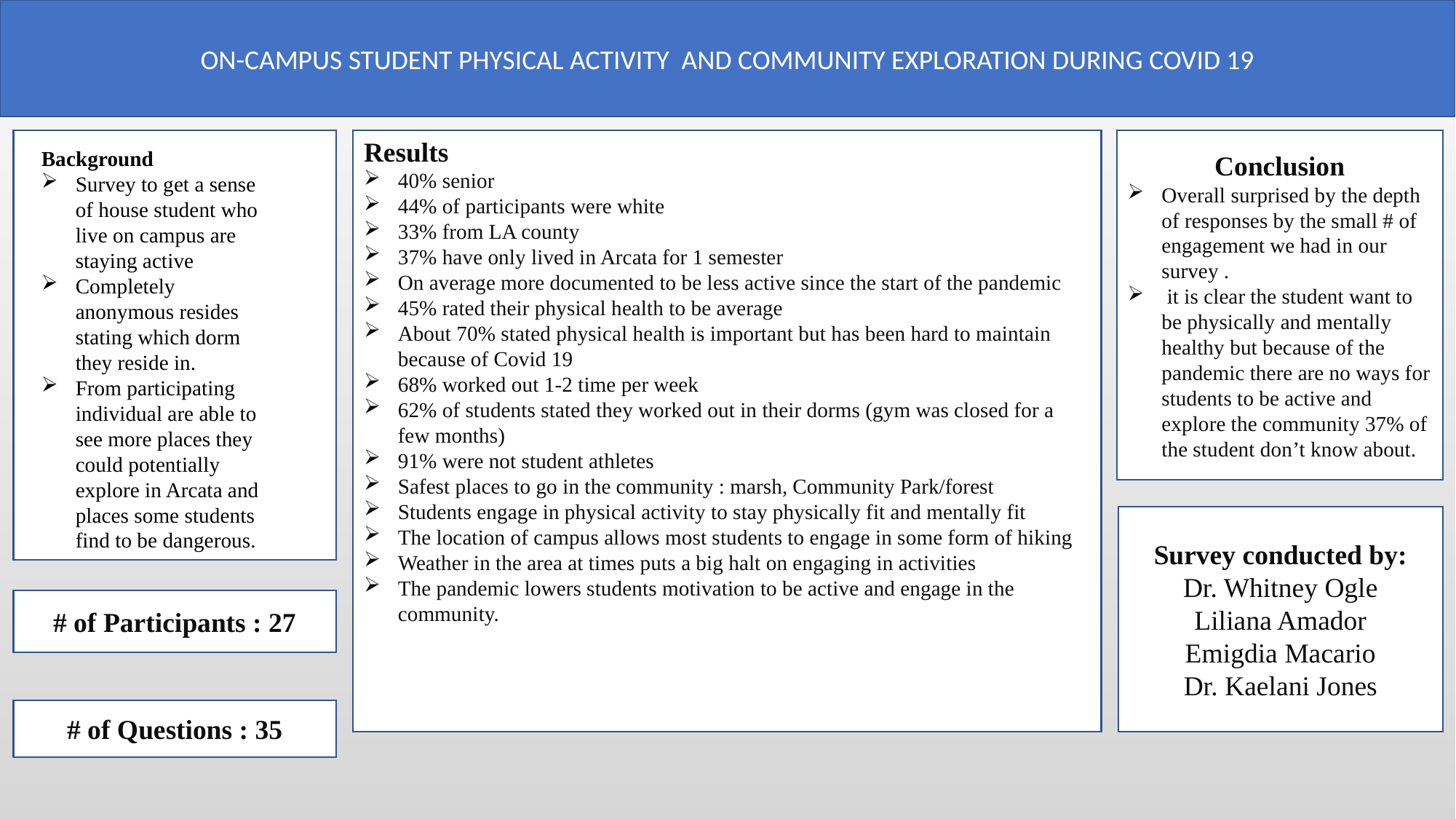

ON-CAMPUS STUDENT PHYSICAL ACTIVITY  AND COMMUNITY EXPLORATION DURING COVID 19

Conclusion
Overall surprised by the depth of responses by the small # of engagement we had in our survey .
 it is clear the student want to be physically and mentally healthy but because of the pandemic there are no ways for students to be active and explore the community 37% of the student don’t know about.
Results
40% senior
44% of participants were white
33% from LA county
37% have only lived in Arcata for 1 semester
On average more documented to be less active since the start of the pandemic
45% rated their physical health to be average
About 70% stated physical health is important but has been hard to maintain because of Covid 19
68% worked out 1-2 time per week
62% of students stated they worked out in their dorms (gym was closed for a few months)
91% were not student athletes
Safest places to go in the community : marsh, Community Park/forest
Students engage in physical activity to stay physically fit and mentally fit
The location of campus allows most students to engage in some form of hiking
Weather in the area at times puts a big halt on engaging in activities
The pandemic lowers students motivation to be active and engage in the community.

Background
Survey to get a sense of house student who live on campus are staying active
Completely anonymous resides stating which dorm they reside in.
From participating individual are able to see more places they could potentially explore in Arcata and places some students find to be dangerous.

Survey conducted by:
Dr. Whitney Ogle
Liliana Amador
Emigdia Macario
Dr. Kaelani Jones
# of Participants : 27
# of Questions : 35